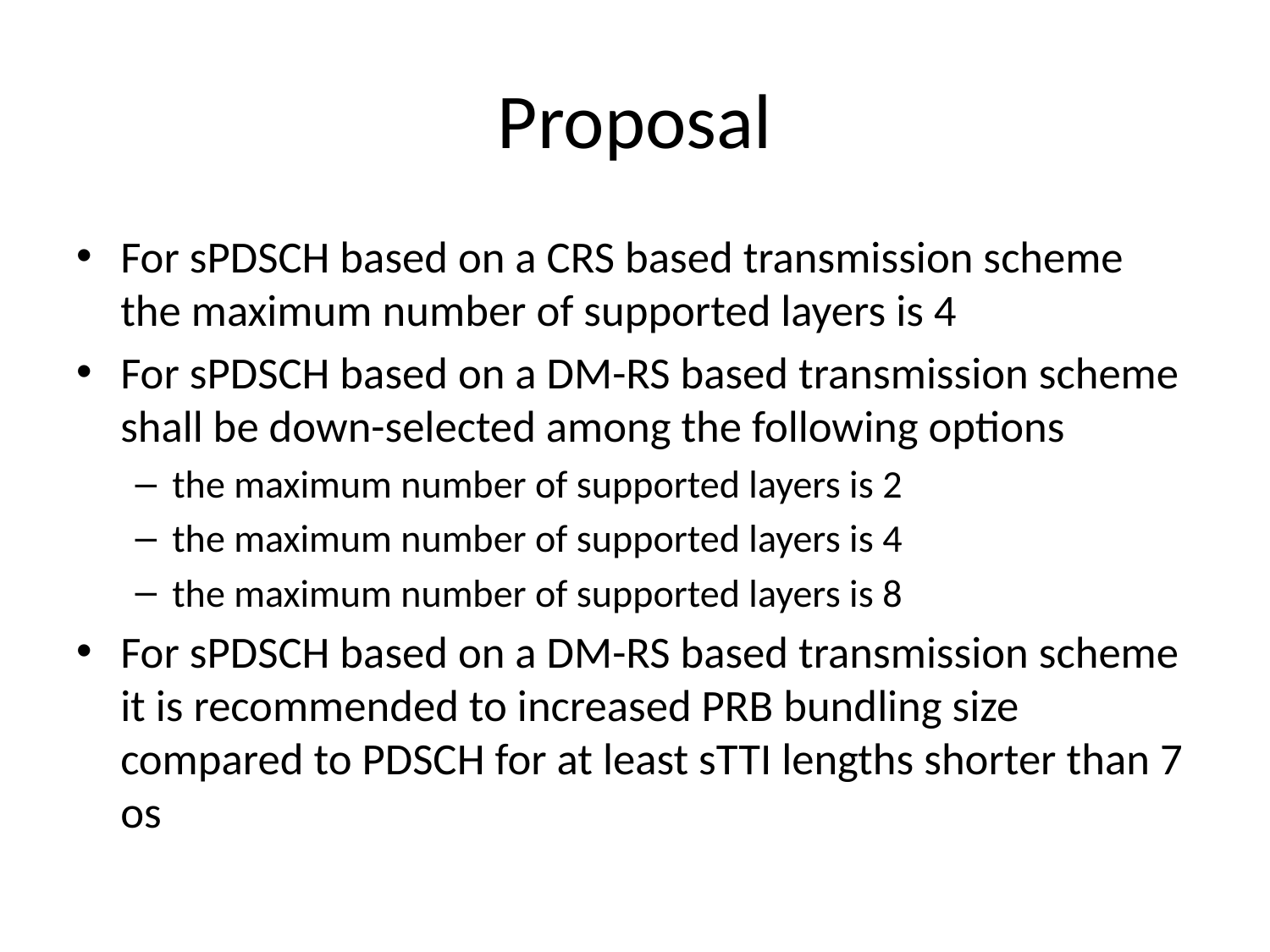

# Proposal
For sPDSCH based on a CRS based transmission scheme the maximum number of supported layers is 4
For sPDSCH based on a DM-RS based transmission scheme shall be down-selected among the following options
the maximum number of supported layers is 2
the maximum number of supported layers is 4
the maximum number of supported layers is 8
For sPDSCH based on a DM-RS based transmission scheme it is recommended to increased PRB bundling size compared to PDSCH for at least sTTI lengths shorter than 7 os